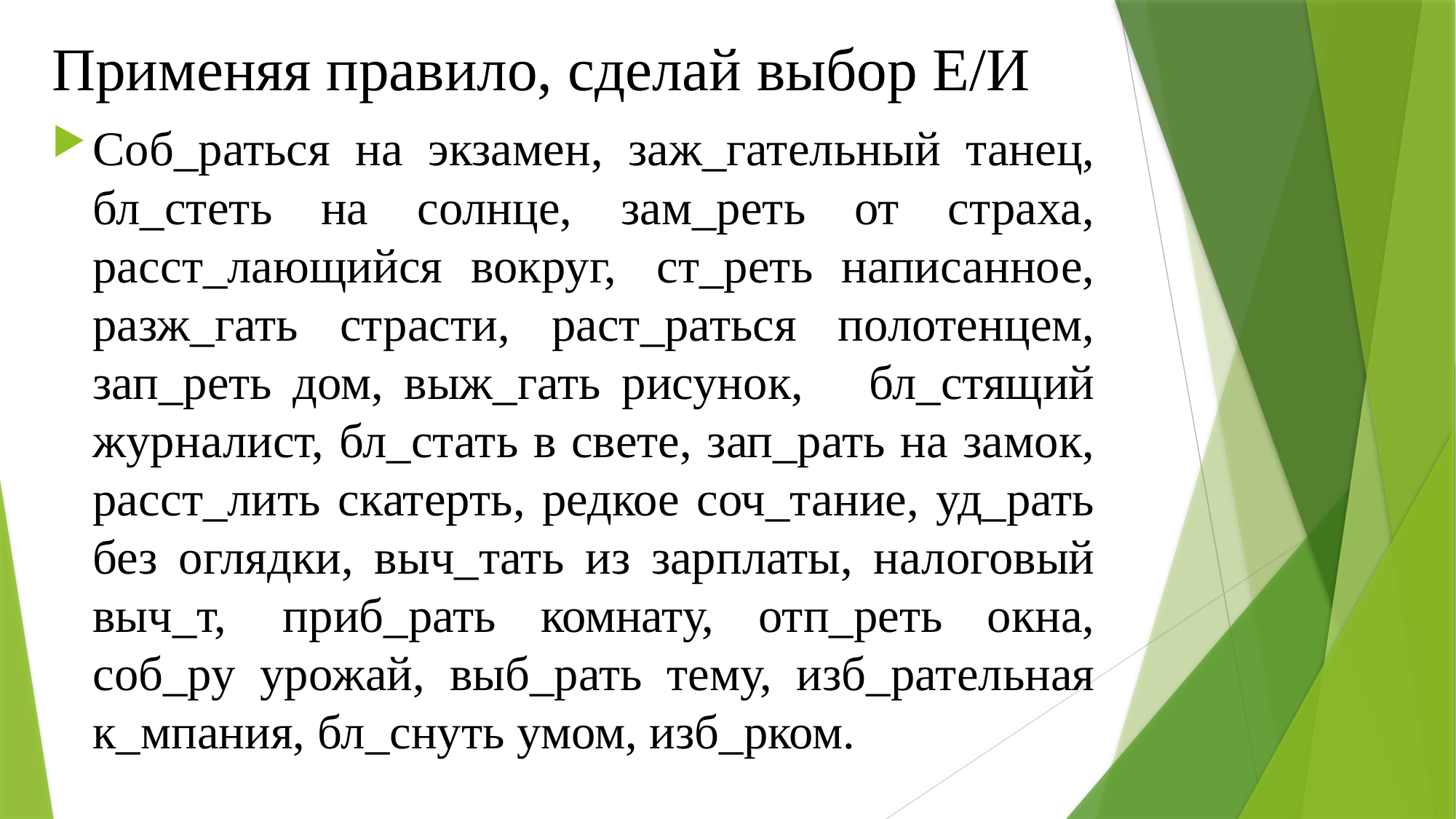

# Применяя правило, сделай выбор Е/И
Соб_раться на экзамен, заж_гательный танец, бл_стеть на солнце, зам_реть от страха, расст_лающийся вокруг,  ст_реть написанное, разж_гать страсти, раст_раться полотенцем, зап_реть дом, выж_гать рисунок,    бл_стящий журналист, бл_стать в свете, зап_рать на замок, расст_лить скатерть, редкое соч_тание, уд_рать без оглядки, выч_тать из зарплаты, налоговый выч_т,  приб_рать комнату, отп_реть окна, соб_ру урожай, выб_рать тему, изб_рательная к_мпания, бл_снуть умом, изб_рком.